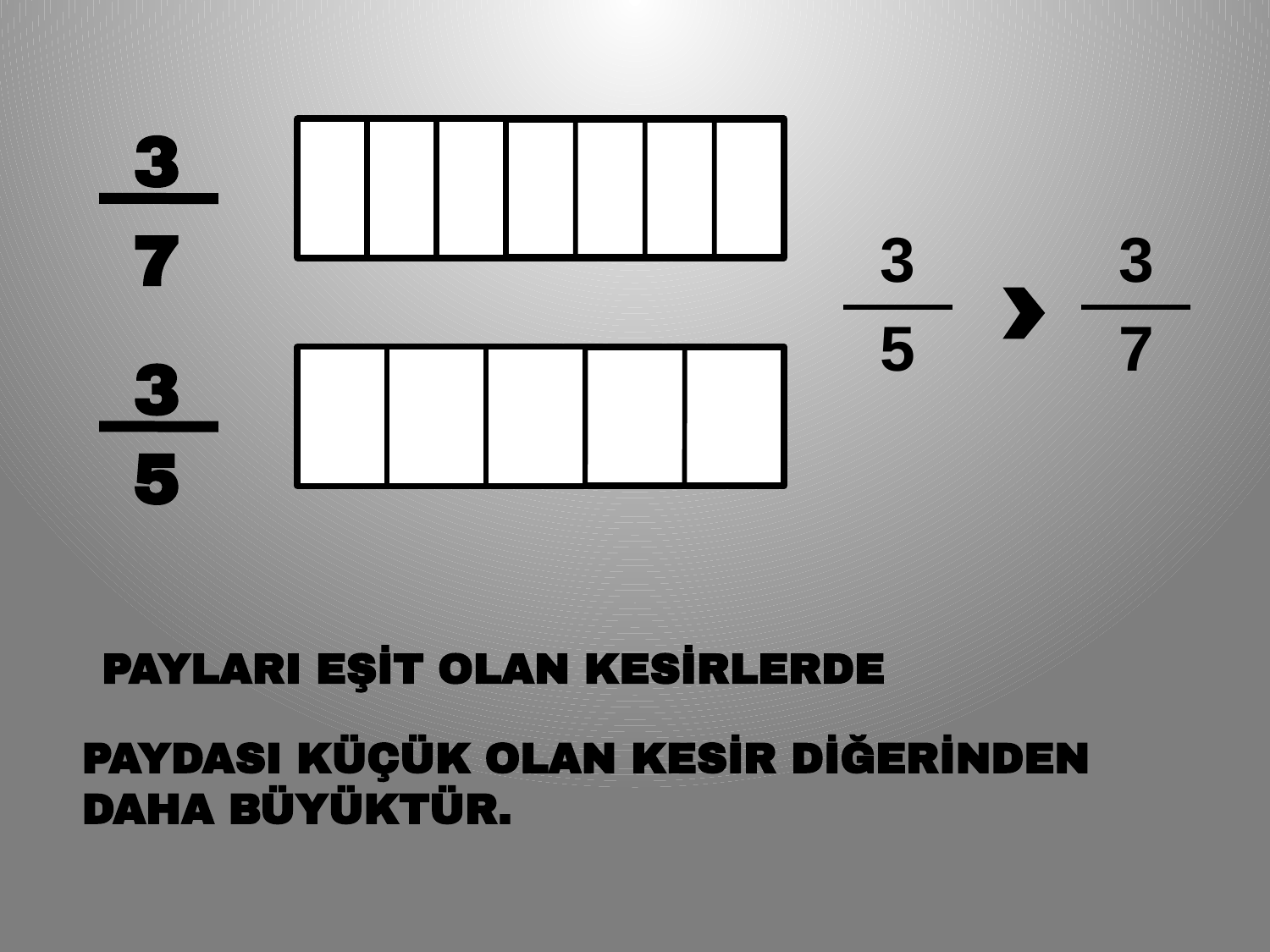

3

   7
| 3 |
| --- |
| 5 |
| 3 |
| --- |
| 7 |
›
   3

   5
PAYLARI EŞİT OLAN KESİRLERDE
PAYDASI KÜÇÜK OLAN KESİR DİĞERİNDEN DAHA BÜYÜKTÜR.